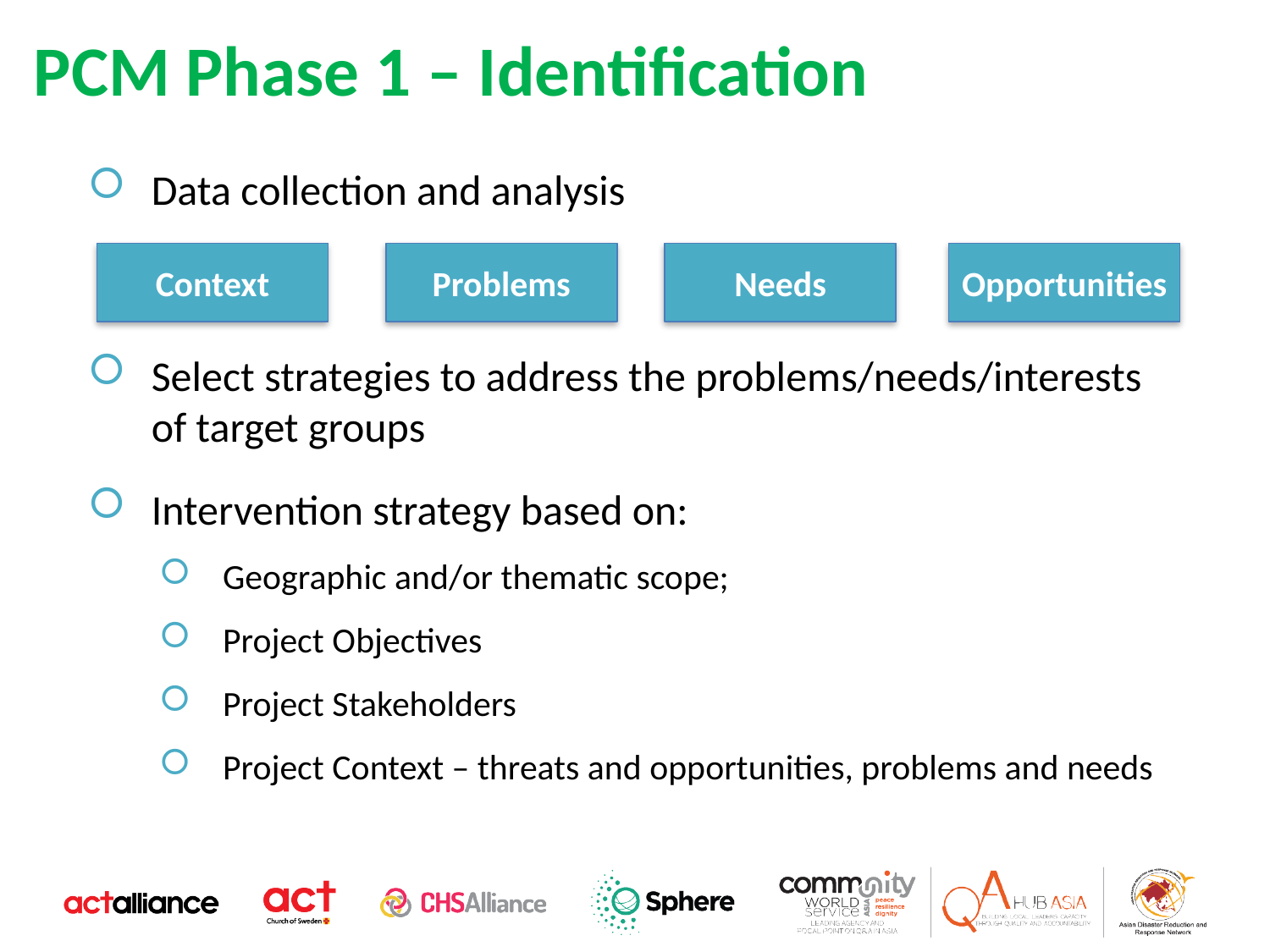

PCM Phase 1 – Identification
Data collection and analysis

Select strategies to address the problems/needs/interests of target groups
Intervention strategy based on:
Geographic and/or thematic scope;
Project Objectives
Project Stakeholders
Project Context – threats and opportunities, problems and needs

Context
Problems
Needs
Opportunities